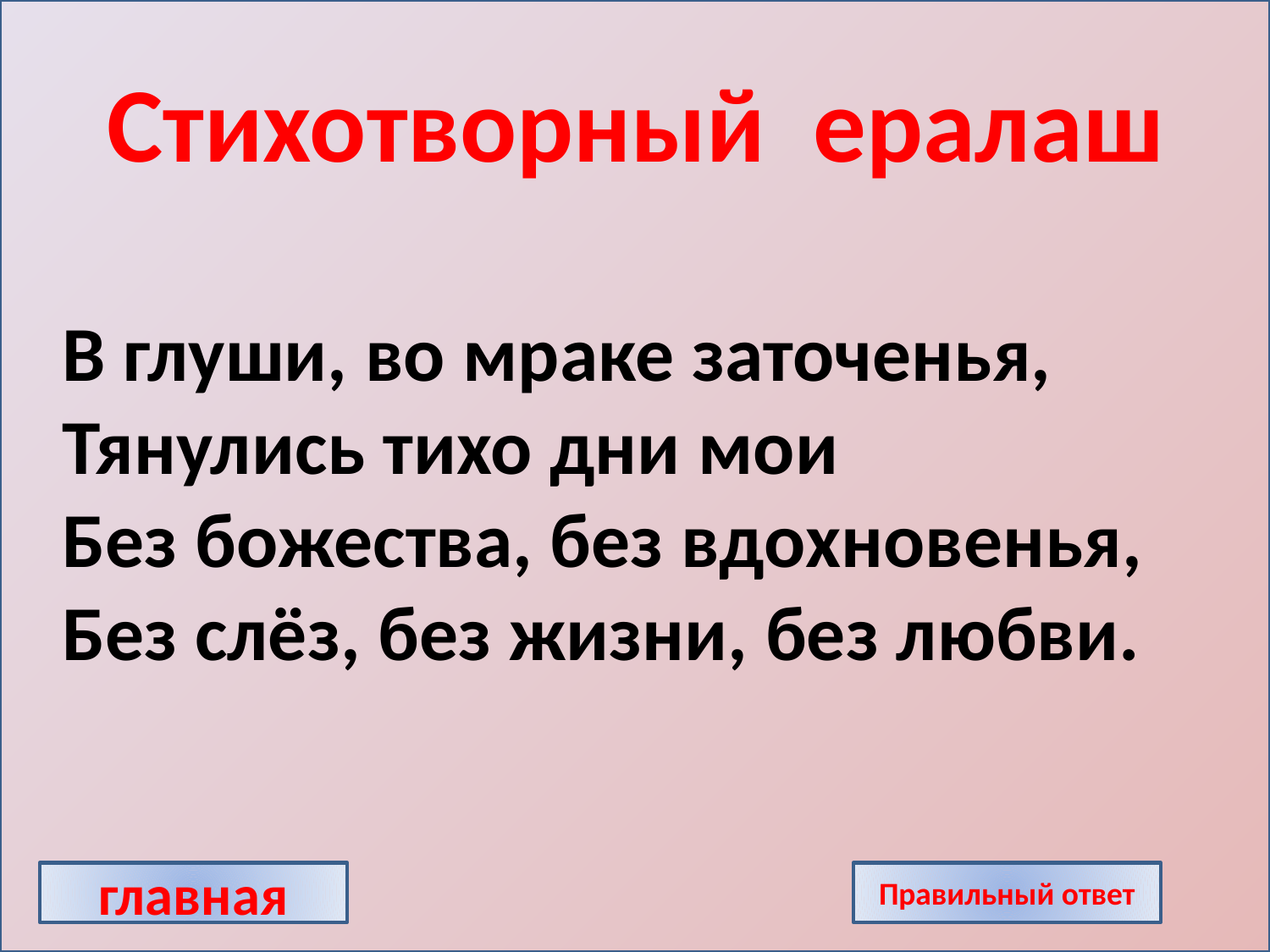

Стихотворный  ералаш
В глуши, во мраке заточенья,
Тянулись тихо дни мои
Без божества, без вдохновенья,
Без слёз, без жизни, без любви.

главная
Правильный ответ